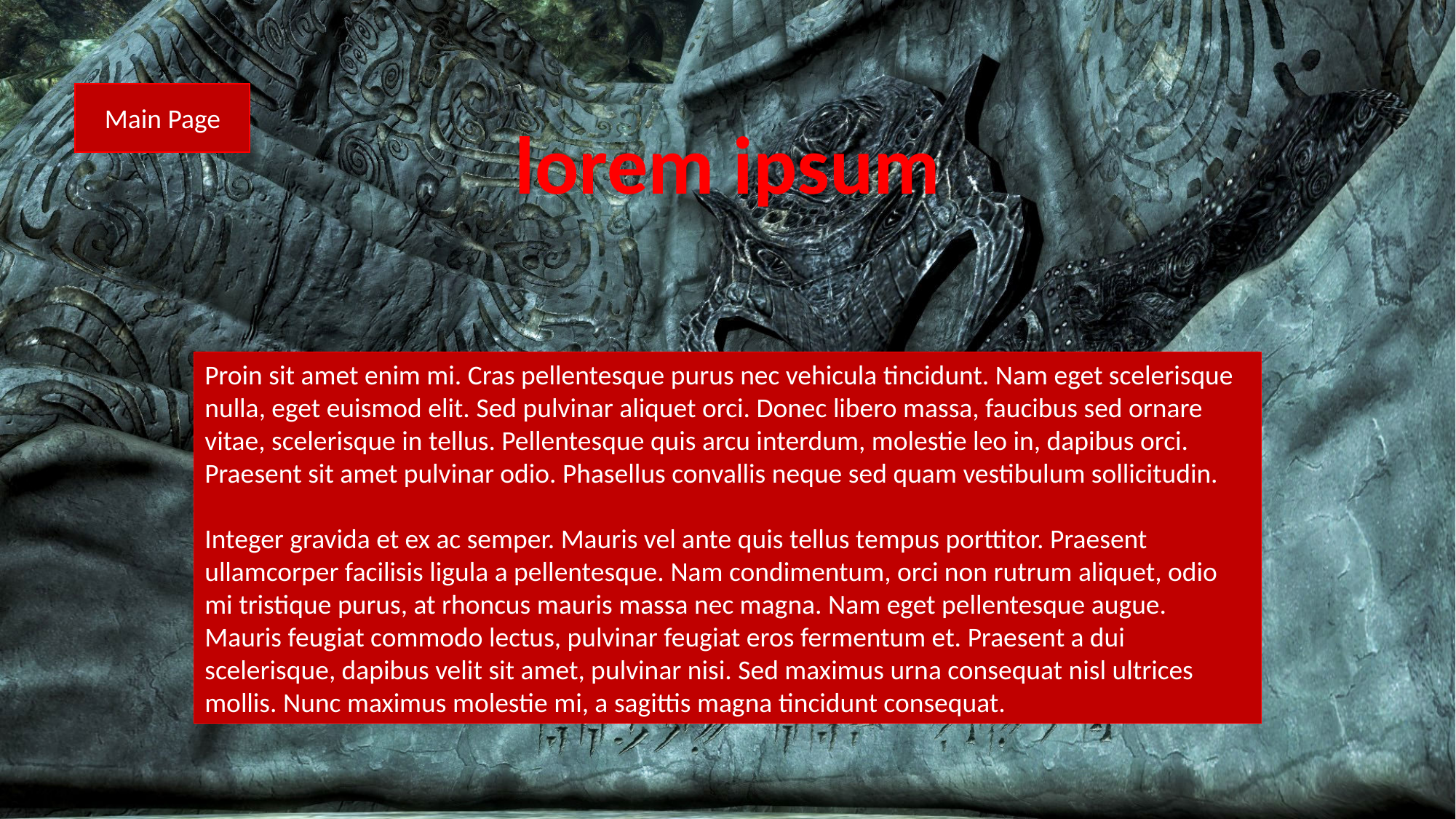

Main Page
lorem ipsum
Proin sit amet enim mi. Cras pellentesque purus nec vehicula tincidunt. Nam eget scelerisque nulla, eget euismod elit. Sed pulvinar aliquet orci. Donec libero massa, faucibus sed ornare vitae, scelerisque in tellus. Pellentesque quis arcu interdum, molestie leo in, dapibus orci. Praesent sit amet pulvinar odio. Phasellus convallis neque sed quam vestibulum sollicitudin.

Integer gravida et ex ac semper. Mauris vel ante quis tellus tempus porttitor. Praesent ullamcorper facilisis ligula a pellentesque. Nam condimentum, orci non rutrum aliquet, odio mi tristique purus, at rhoncus mauris massa nec magna. Nam eget pellentesque augue. Mauris feugiat commodo lectus, pulvinar feugiat eros fermentum et. Praesent a dui scelerisque, dapibus velit sit amet, pulvinar nisi. Sed maximus urna consequat nisl ultrices mollis. Nunc maximus molestie mi, a sagittis magna tincidunt consequat.